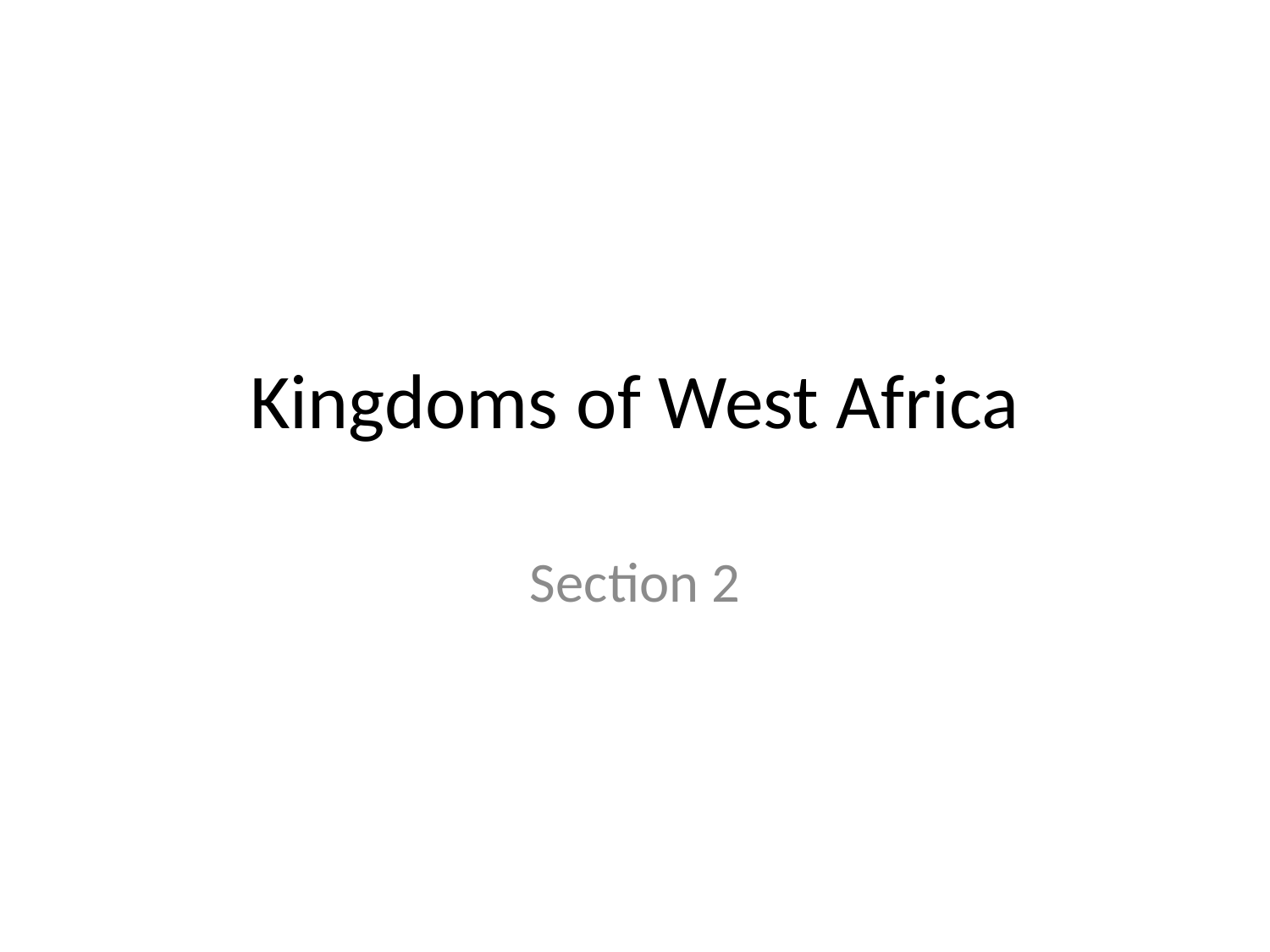

# Kingdoms of West Africa
Section 2